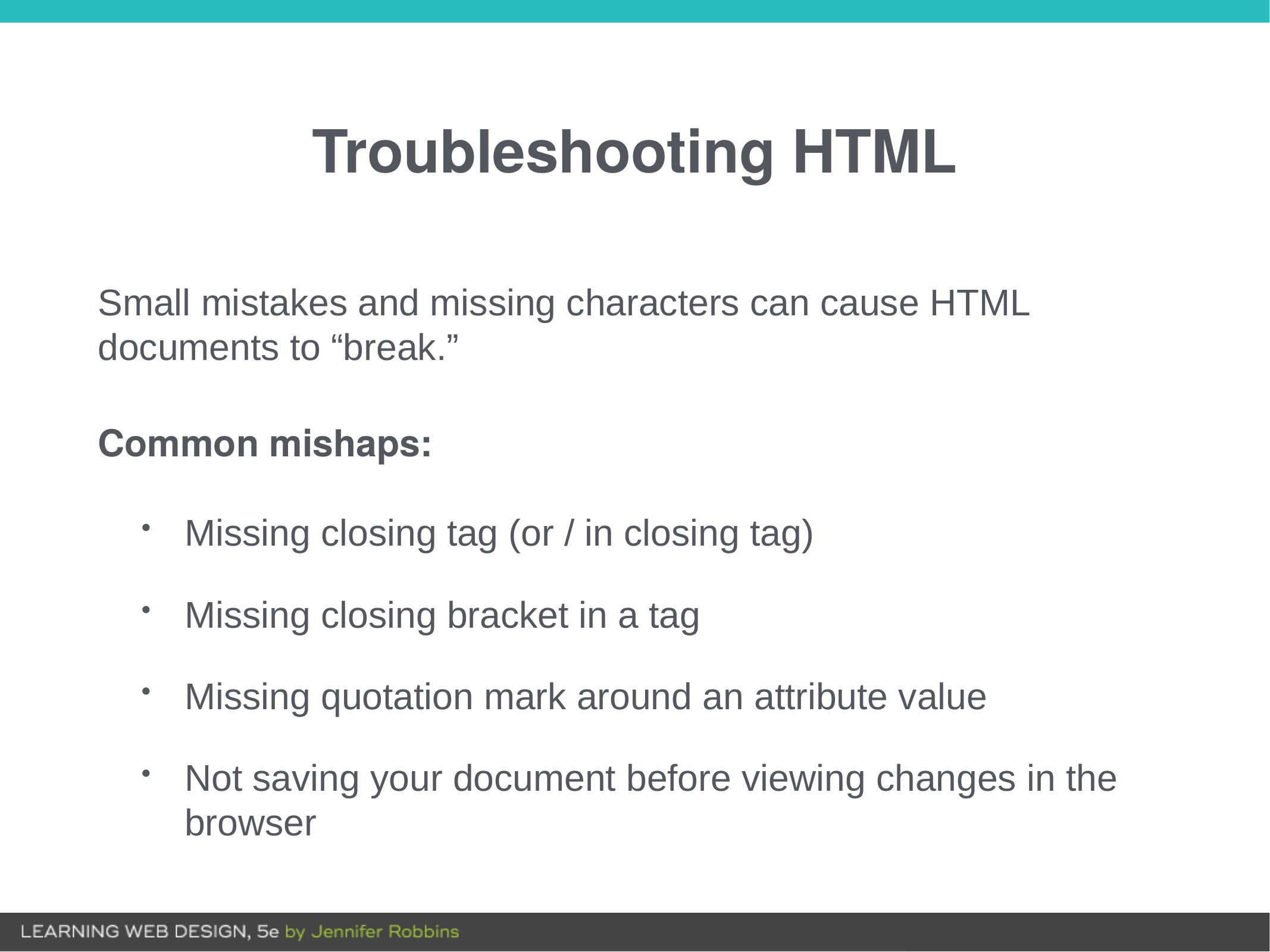

# Troubleshooting HTML
Small mistakes and missing characters can cause HTML documents to “break.”
Common mishaps:
Missing closing tag (or / in closing tag)
Missing closing bracket in a tag
Missing quotation mark around an attribute value
Not saving your document before viewing changes in the browser